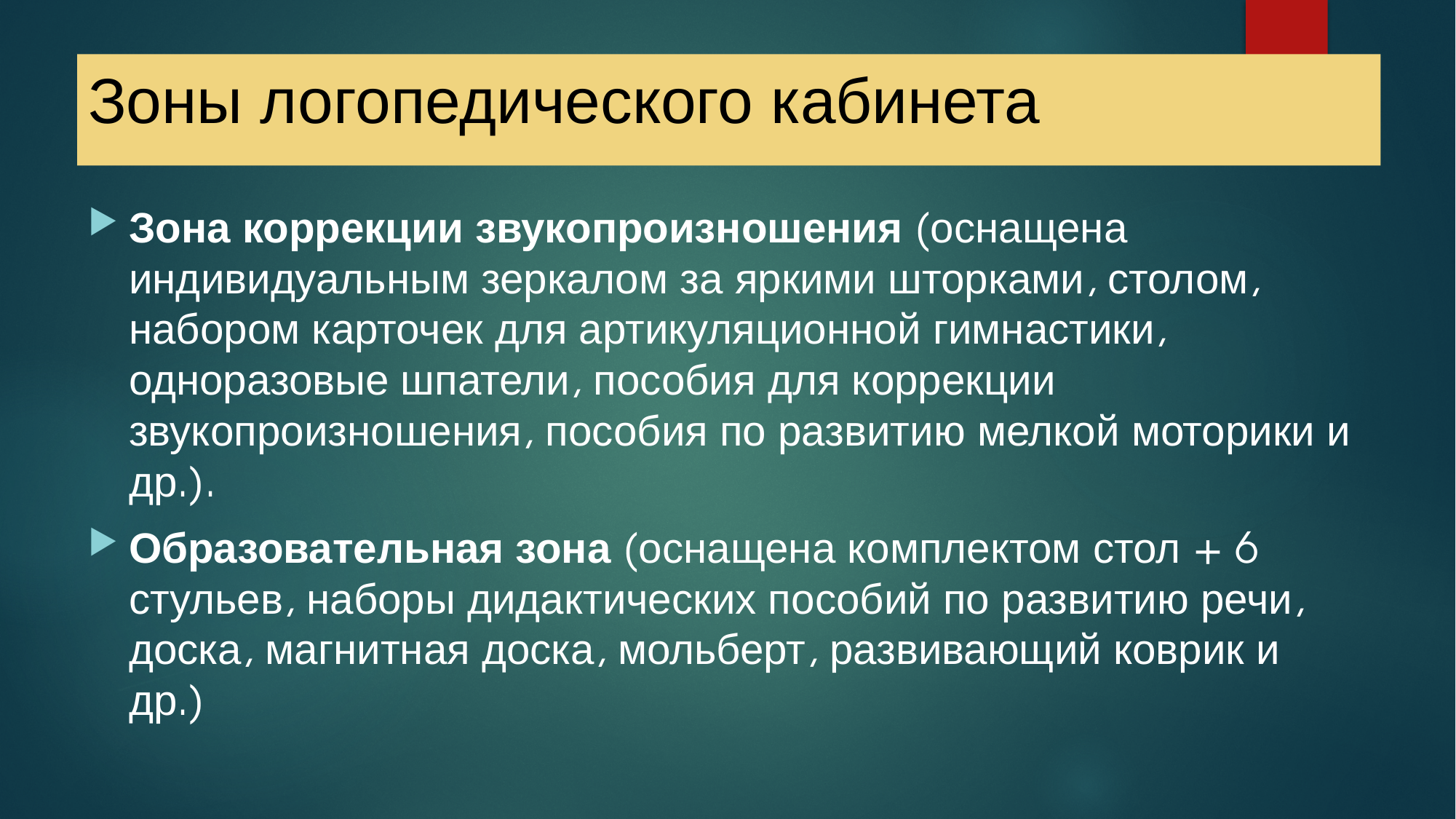

# Зоны логопедического кабинета
Зона коррекции звукопроизношения (оснащена индивидуальным зеркалом за яркими шторками, столом, набором карточек для артикуляционной гимнастики, одноразовые шпатели, пособия для коррекции звукопроизношения, пособия по развитию мелкой моторики и др.).
Образовательная зона (оснащена комплектом стол + 6 стульев, наборы дидактических пособий по развитию речи, доска, магнитная доска, мольберт, развивающий коврик и др.)